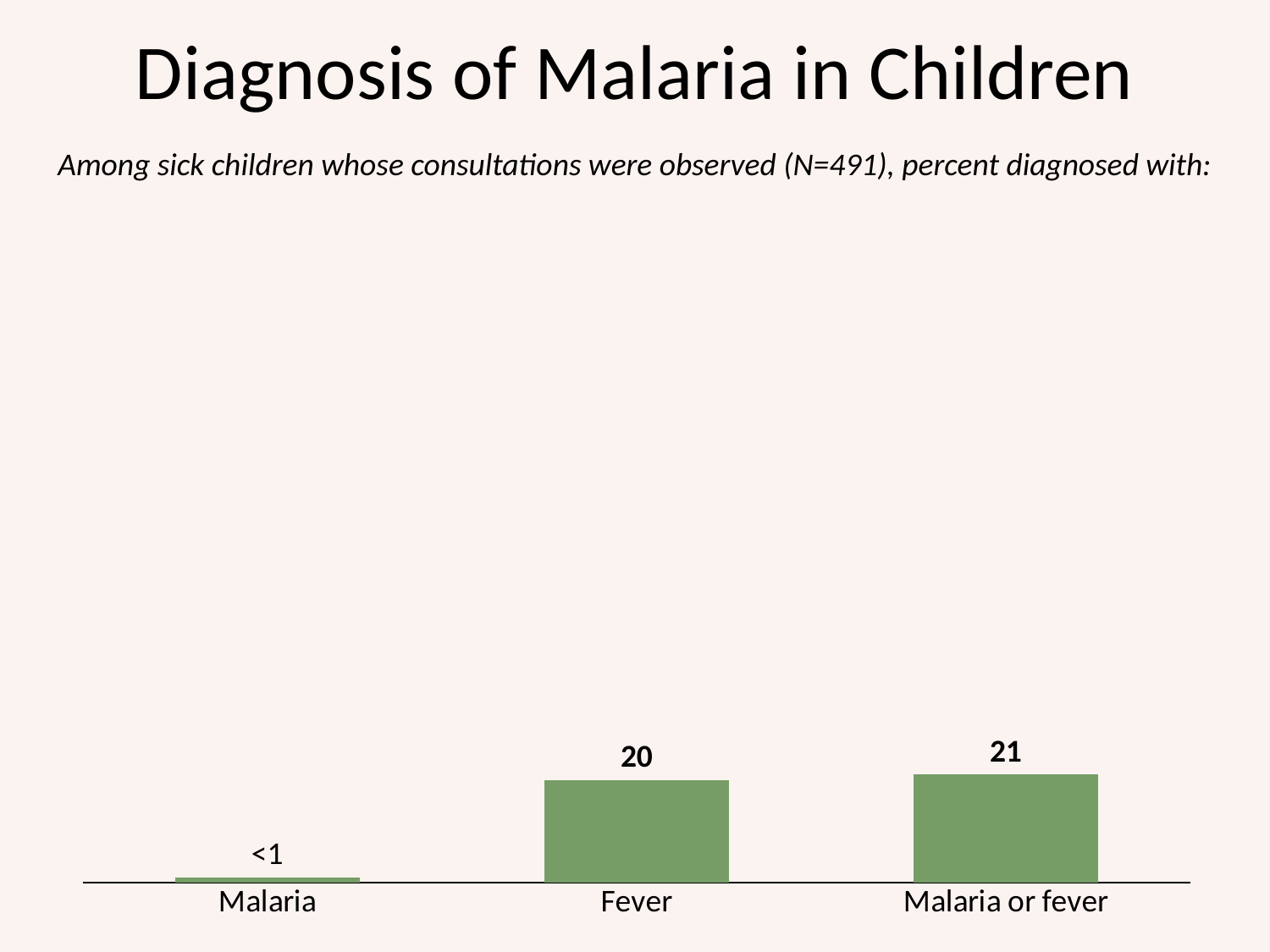

Diagnosis of Malaria in Children
Among sick children whose consultations were observed (N=491), percent diagnosed with:

### Chart

| Category | Diagnosed |
|---|---|
| Malaria | 1.0 |
| Fever | 20.0 |
| Malaria or fever | 21.0 |